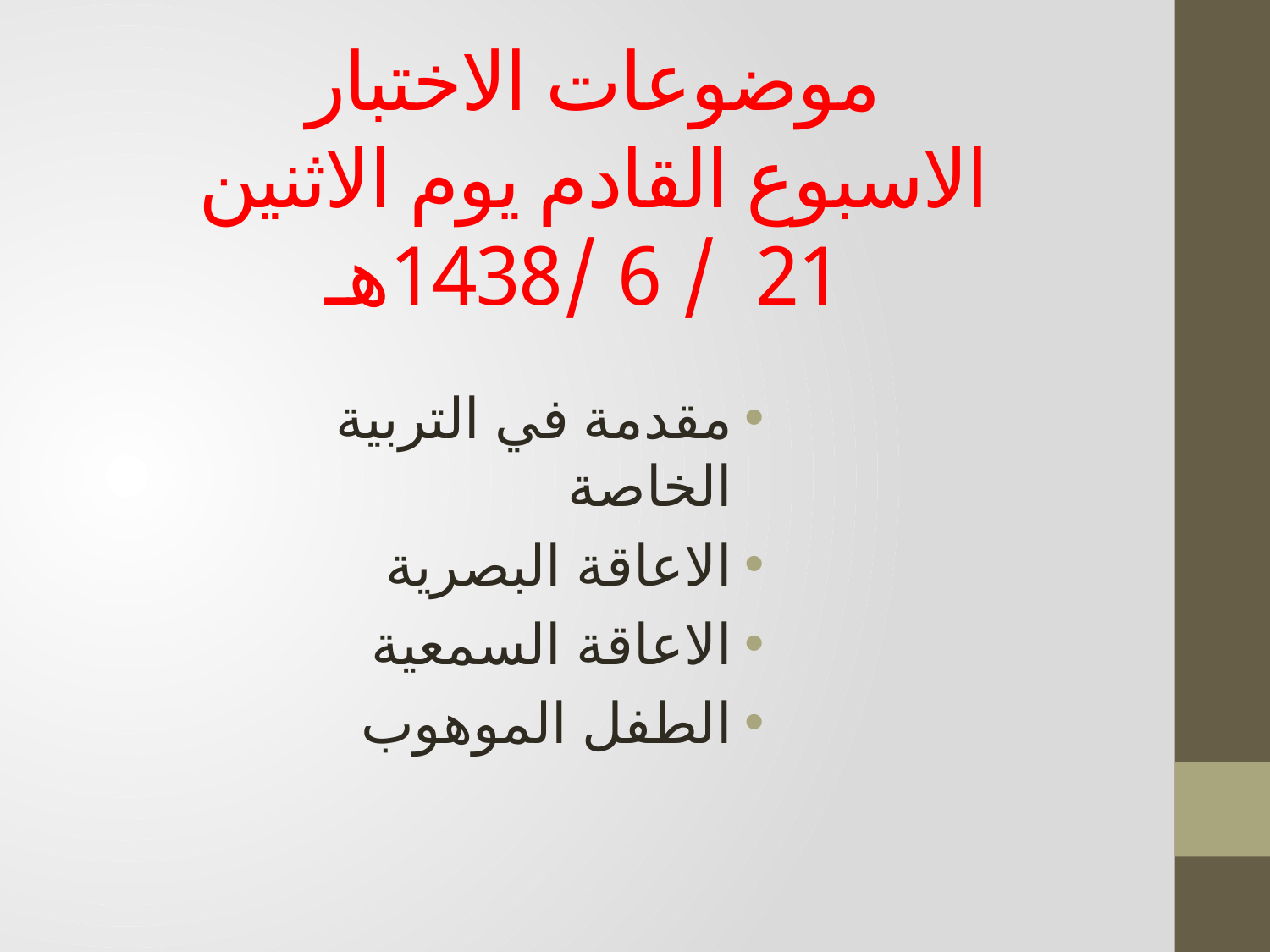

# موضوعات الاختبار الاسبوع القادم يوم الاثنين 21  / 6 /1438هـ
مقدمة في التربية الخاصة
الاعاقة البصرية
الاعاقة السمعية
الطفل الموهوب